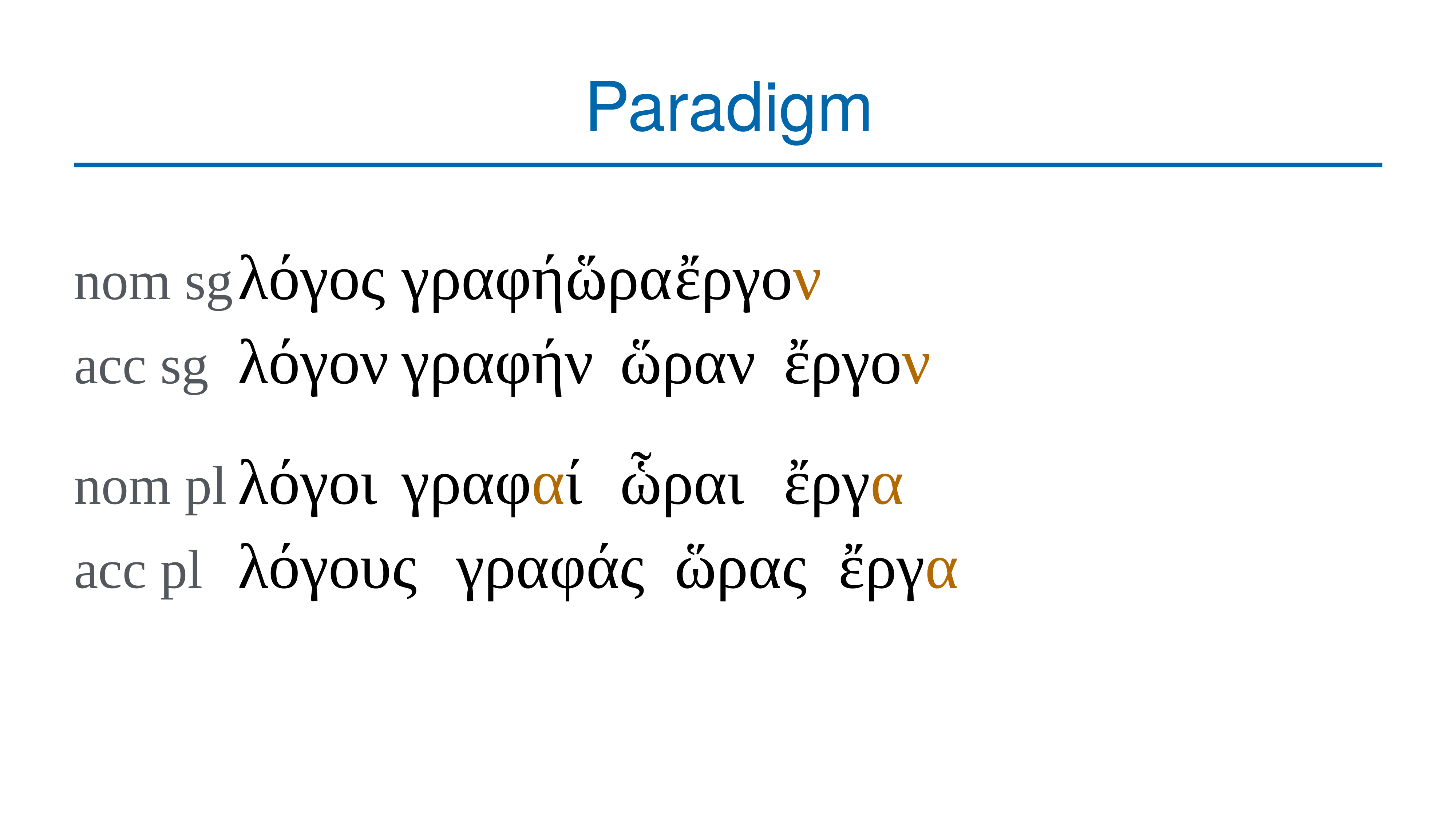

# Paradigm
nom sg	λόγος	γραφή	ὥρα	ἔργον
acc sg	λόγον	γραφήν	ὥραν	ἔργον
nom pl	λόγοι	γραφαί	ὧραι	ἔργα
acc pl	λόγους	γραφάς	ὥρας	ἔργα